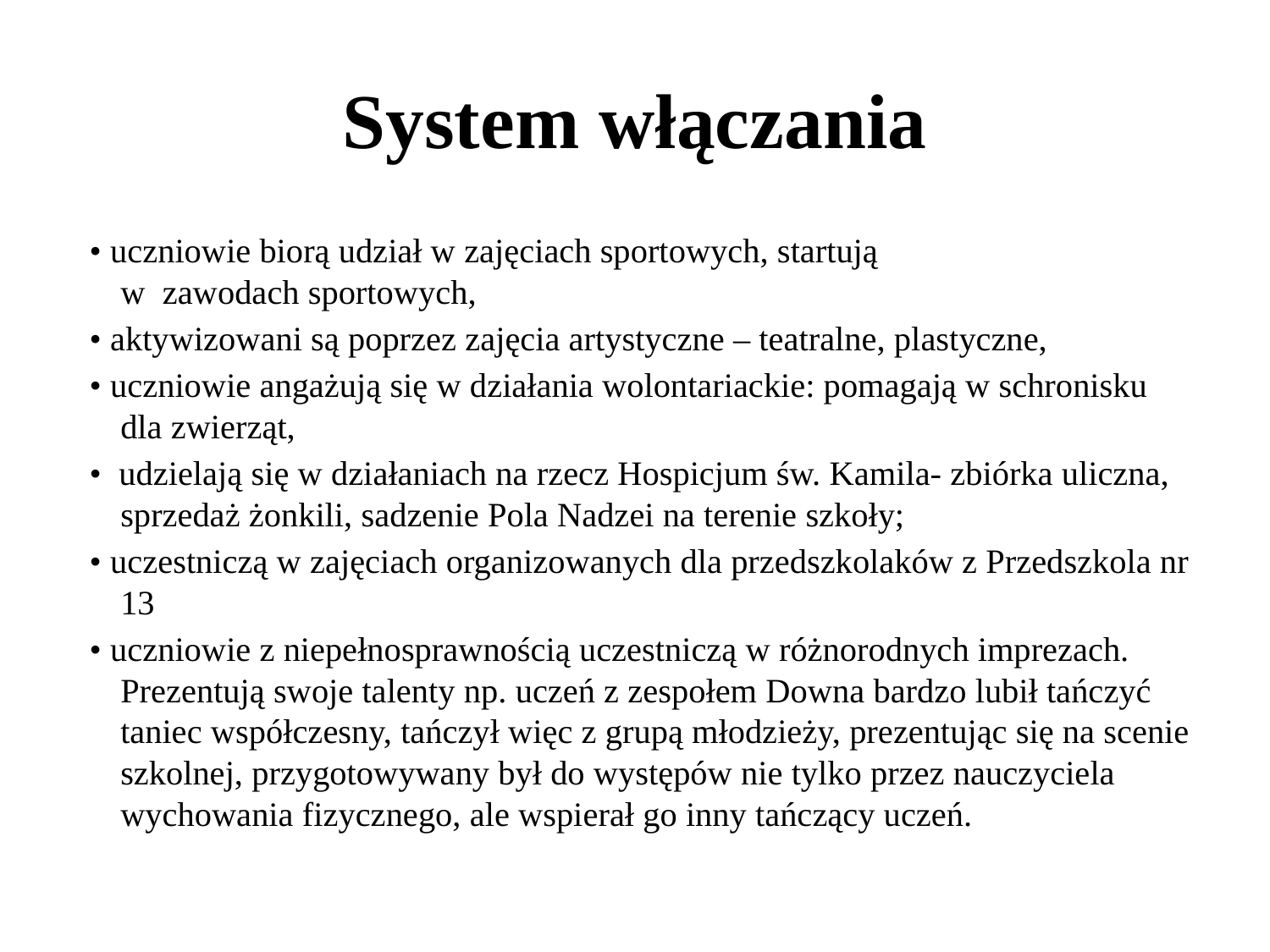

# System włączania
• uczniowie biorą udział w zajęciach sportowych, startują
w  zawodach sportowych,
• aktywizowani są poprzez zajęcia artystyczne – teatralne, plastyczne,
• uczniowie angażują się w działania wolontariackie: pomagają w schronisku dla zwierząt,
•  udzielają się w działaniach na rzecz Hospicjum św. Kamila- zbiórka uliczna, sprzedaż żonkili, sadzenie Pola Nadzei na terenie szkoły;
• uczestniczą w zajęciach organizowanych dla przedszkolaków z Przedszkola nr 13
• uczniowie z niepełnosprawnością uczestniczą w różnorodnych imprezach. Prezentują swoje talenty np. uczeń z zespołem Downa bardzo lubił tańczyć taniec współczesny, tańczył więc z grupą młodzieży, prezentując się na scenie szkolnej, przygotowywany był do występów nie tylko przez nauczyciela wychowania fizycznego, ale wspierał go inny tańczący uczeń.